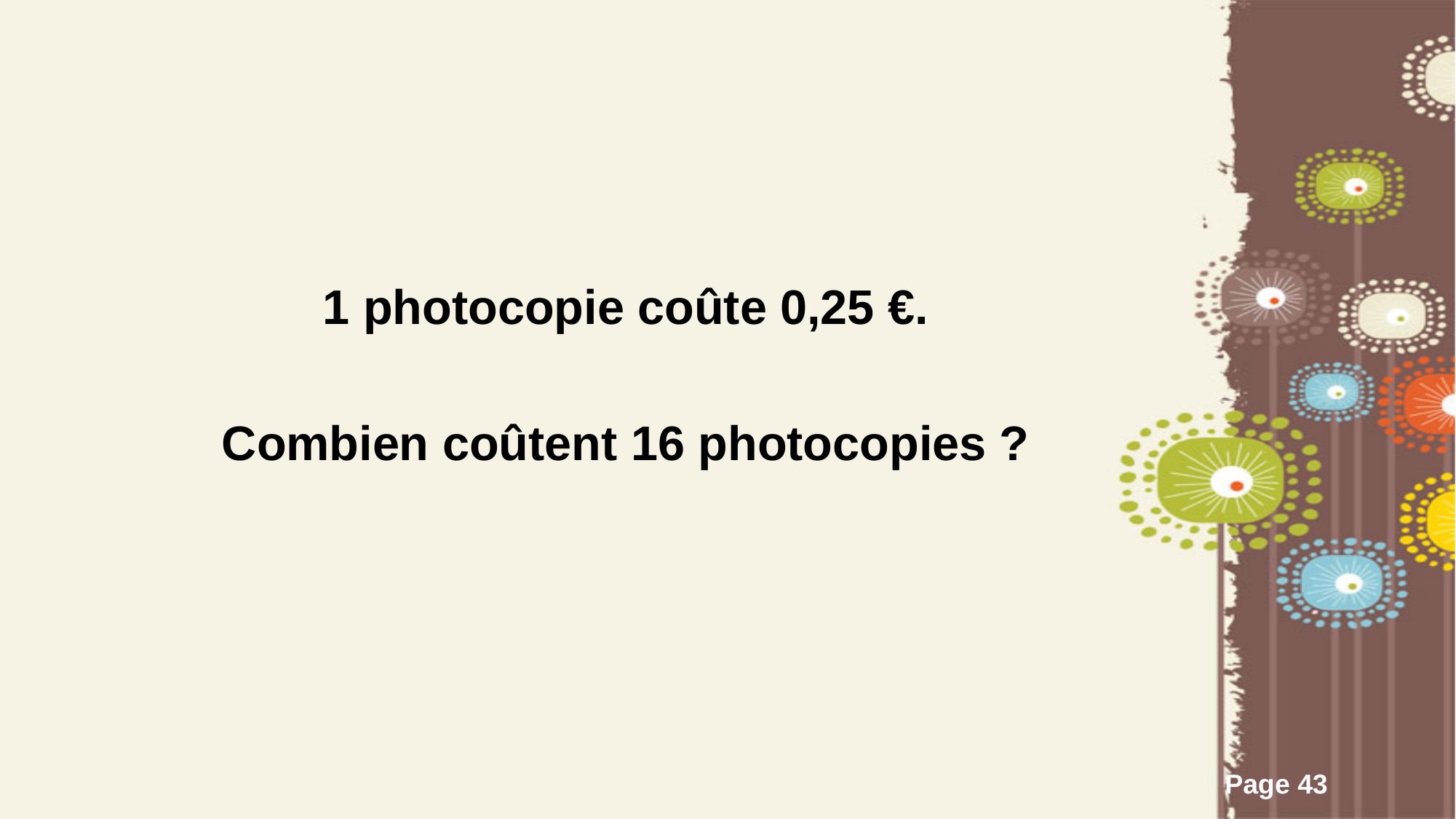

1 photocopie coûte 0,25 €.

Combien coûtent 16 photocopies ?